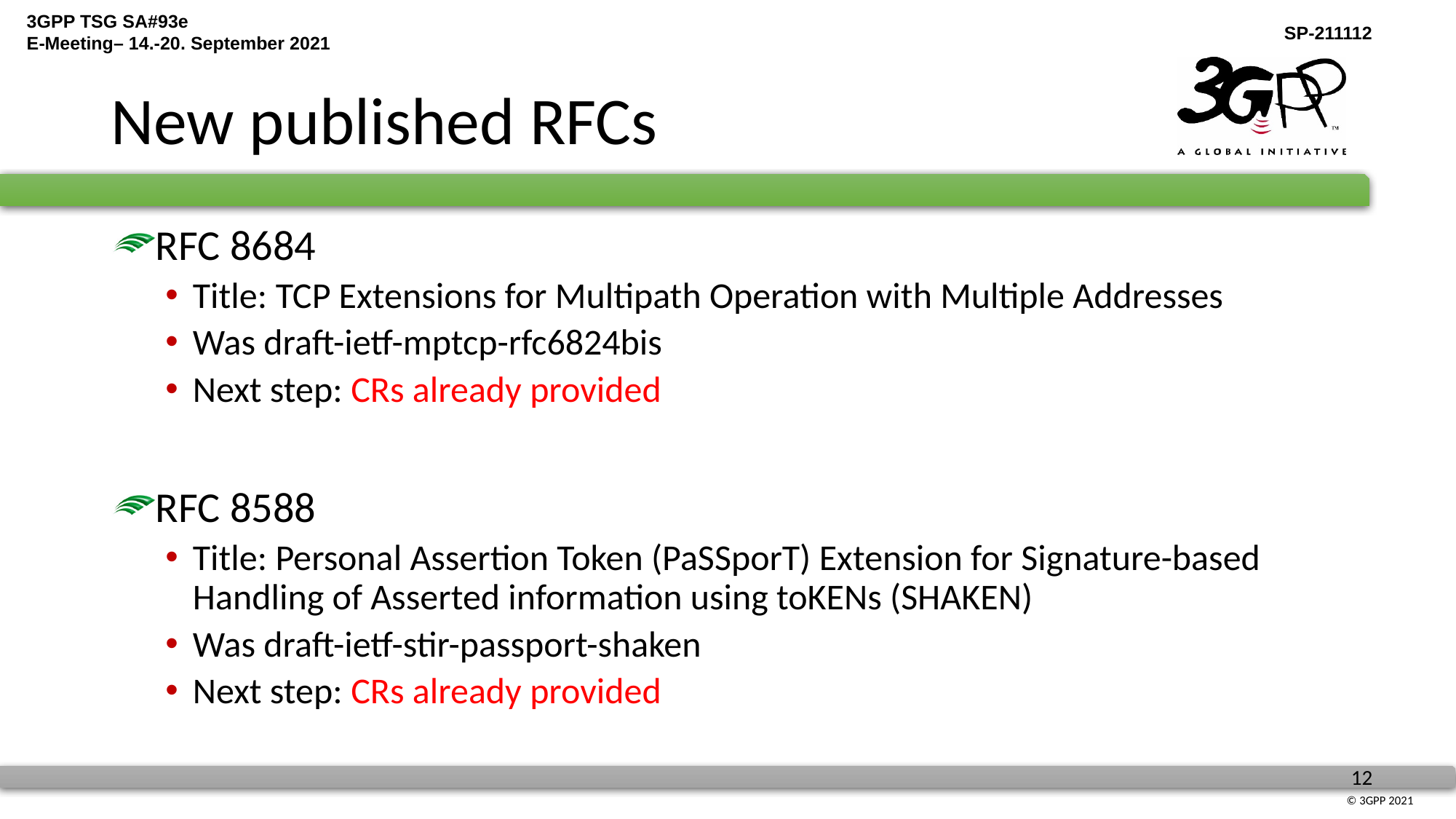

# New published RFCs
RFC 8684
Title: TCP Extensions for Multipath Operation with Multiple Addresses
Was draft-ietf-mptcp-rfc6824bis
Next step: CRs already provided

RFC 8588
Title: Personal Assertion Token (PaSSporT) Extension for Signature-based Handling of Asserted information using toKENs (SHAKEN)
Was draft-ietf-stir-passport-shaken
Next step: CRs already provided